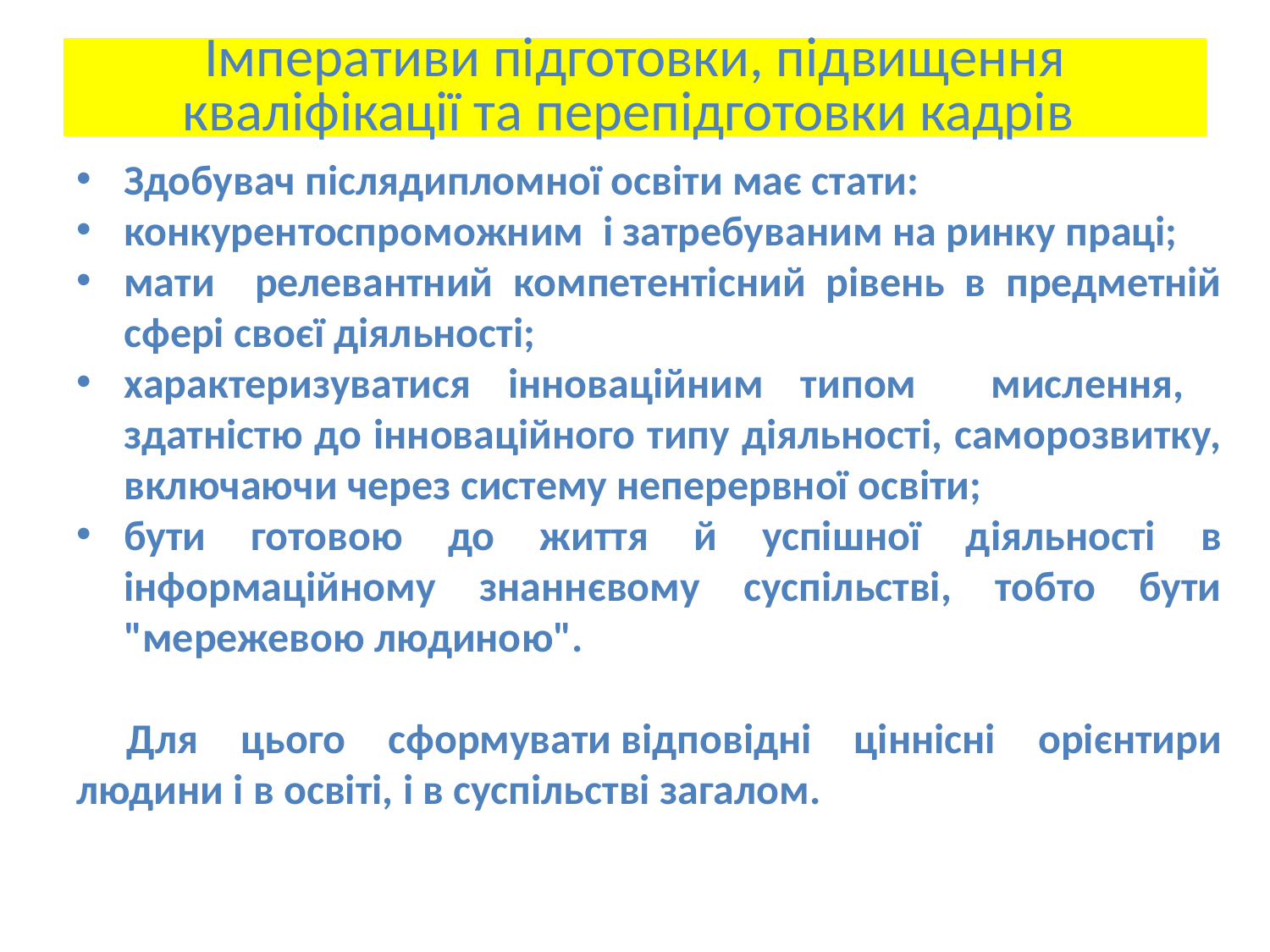

# Імперативи підготовки, підвищення кваліфікації та перепідготовки кадрів
Здобувач післядипломної освіти має стати:
конкурентоспроможним  і затребуваним на ринку праці;
мати  релевантний компетентісний рівень в предметній сфері своєї діяльності;
характеризуватися інноваційним типом  мислення,  здатністю до інноваційного типу діяльності, саморозвитку, включаючи через систему неперервної освіти;
бути готовою до життя й успішної діяльності в інформаційному знаннєвому суспільстві, тобто бути "мережевою людиною".

Для цього сформувати відповідні ціннісні орієнтири людини і в освіті, і в суспільстві загалом.